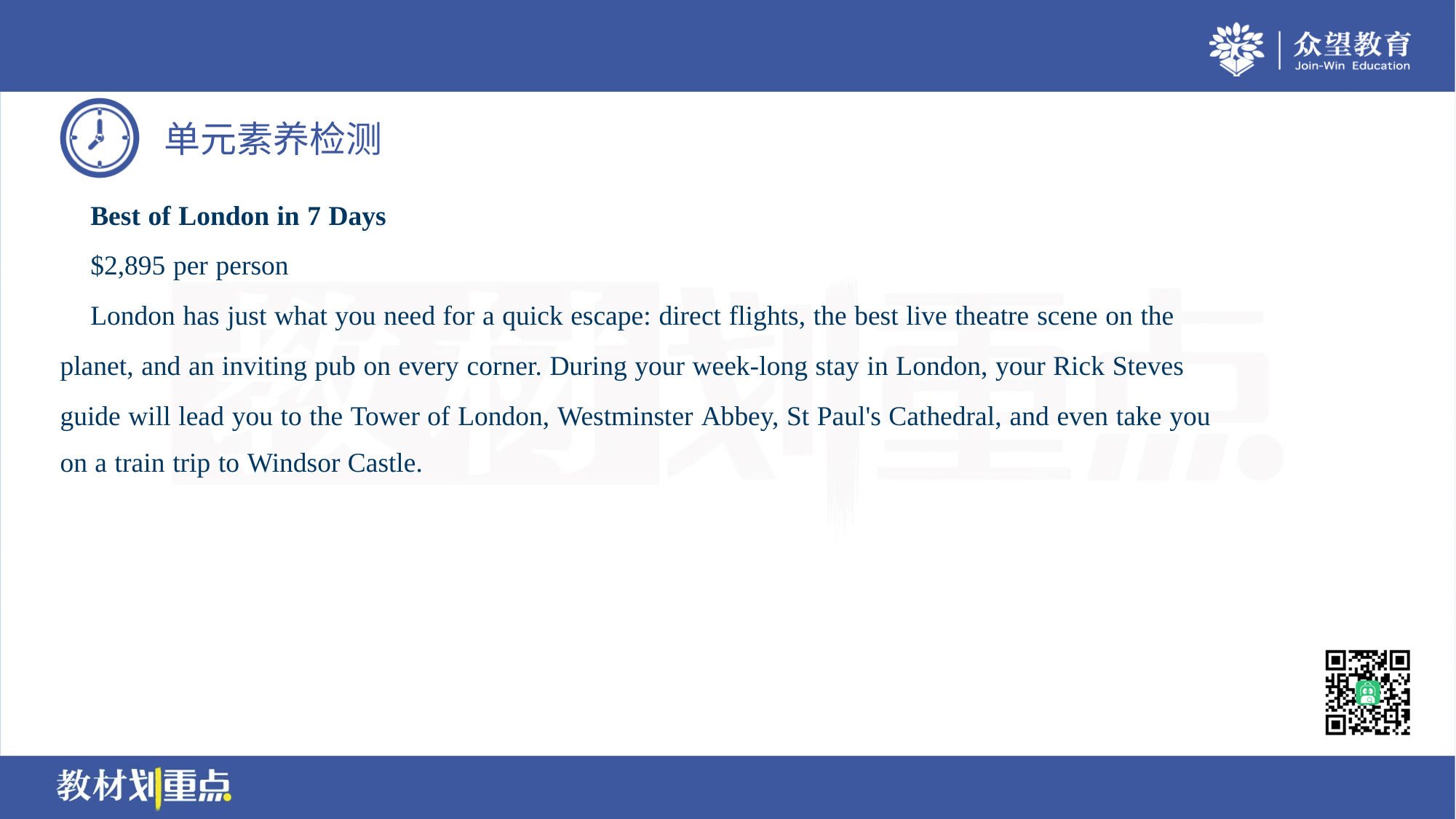

Best of London in 7 Days
    $2,895 per person
    London has just what you need for a quick escape: direct flights, the best live theatre scene on the
planet, and an inviting pub on every corner. During your week-long stay in London, your Rick Steves
guide will lead you to the Tower of London, Westminster Abbey, St Paul's Cathedral, and even take you
on a train trip to Windsor Castle.